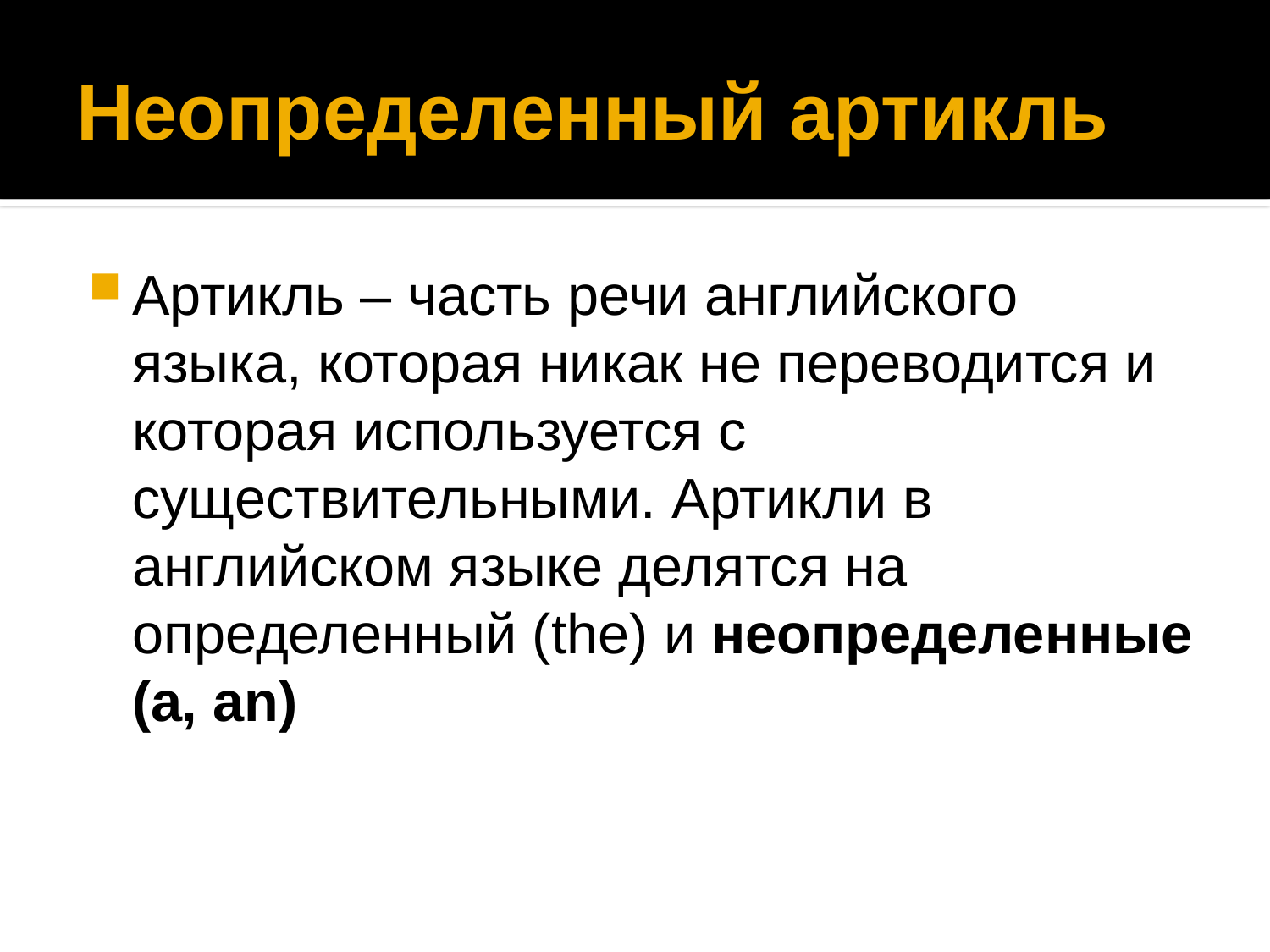

# Неопределенный артикль
Артикль – часть речи английского языка, которая никак не переводится и которая используется с существительными. Артикли в английском языке делятся на определенный (the) и неопределенные (a, an)